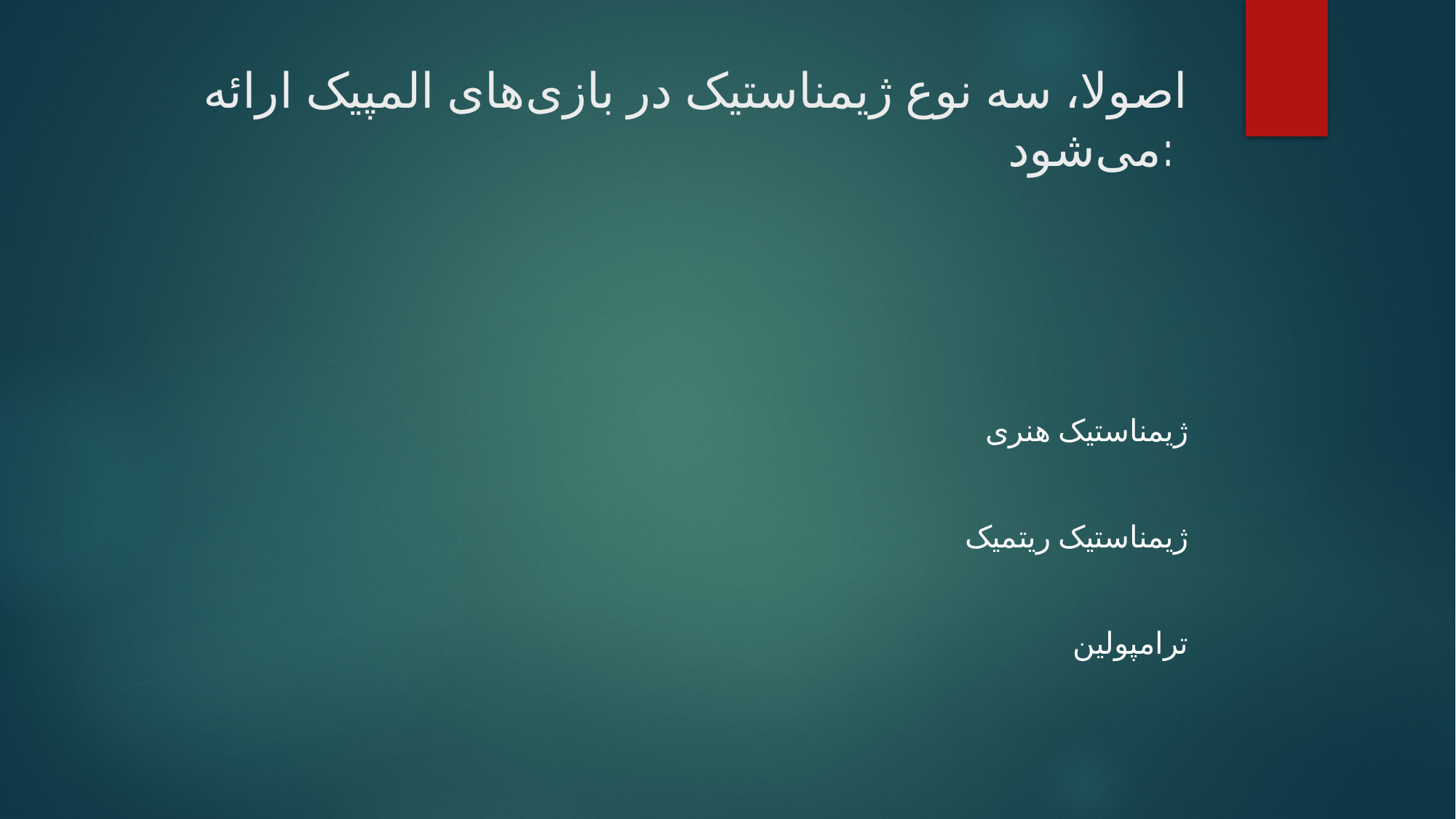

# اصولا، سه نوع ژیمناستیک در بازی‌های المپیک ارائه می‌شود:

ژیمناستیک هنری
 ژیمناستیک ریتمیک
 ترامپولین